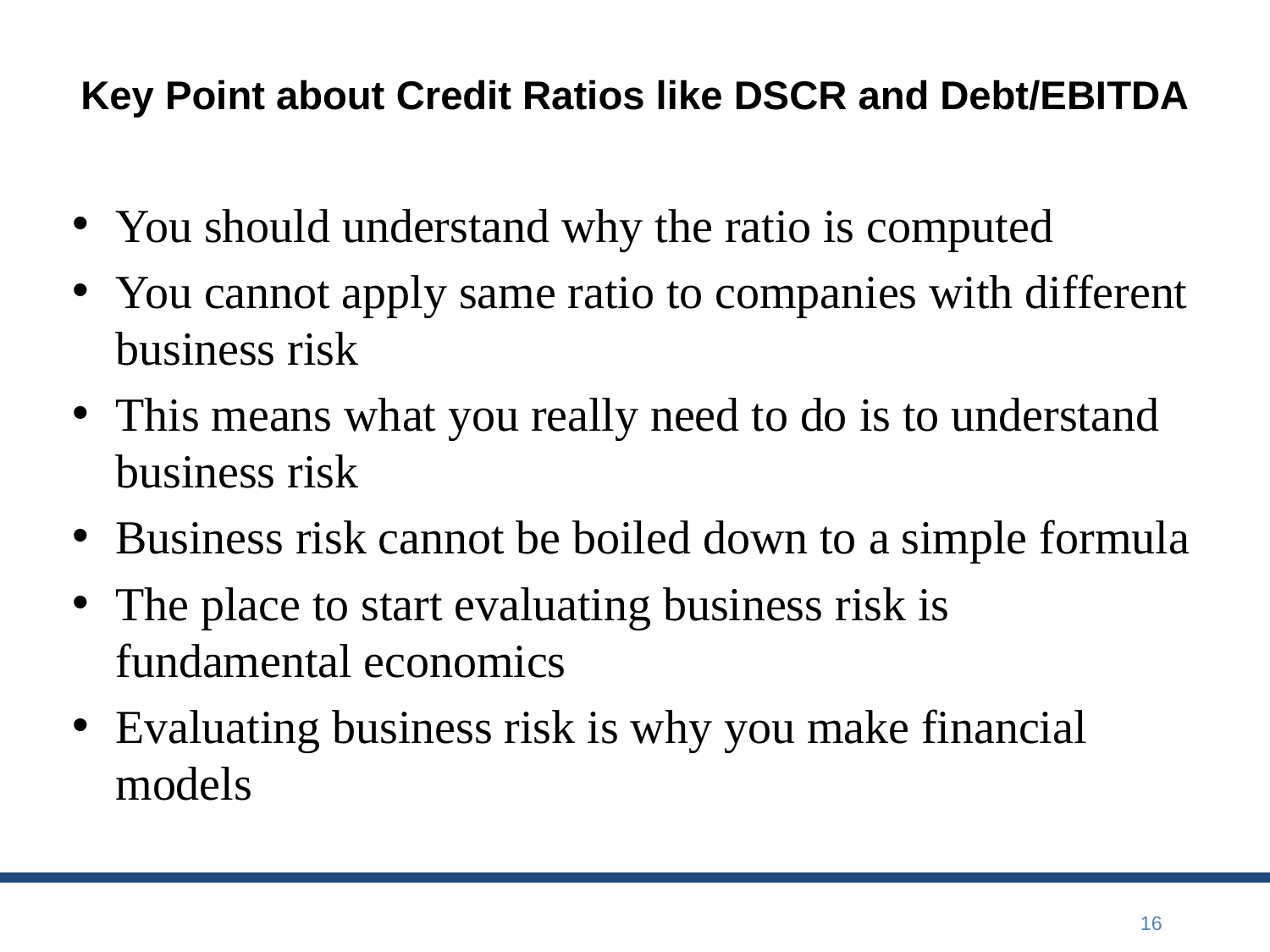

# Key Point about Credit Ratios like DSCR and Debt/EBITDA
You should understand why the ratio is computed
You cannot apply same ratio to companies with different business risk
This means what you really need to do is to understand business risk
Business risk cannot be boiled down to a simple formula
The place to start evaluating business risk is fundamental economics
Evaluating business risk is why you make financial models